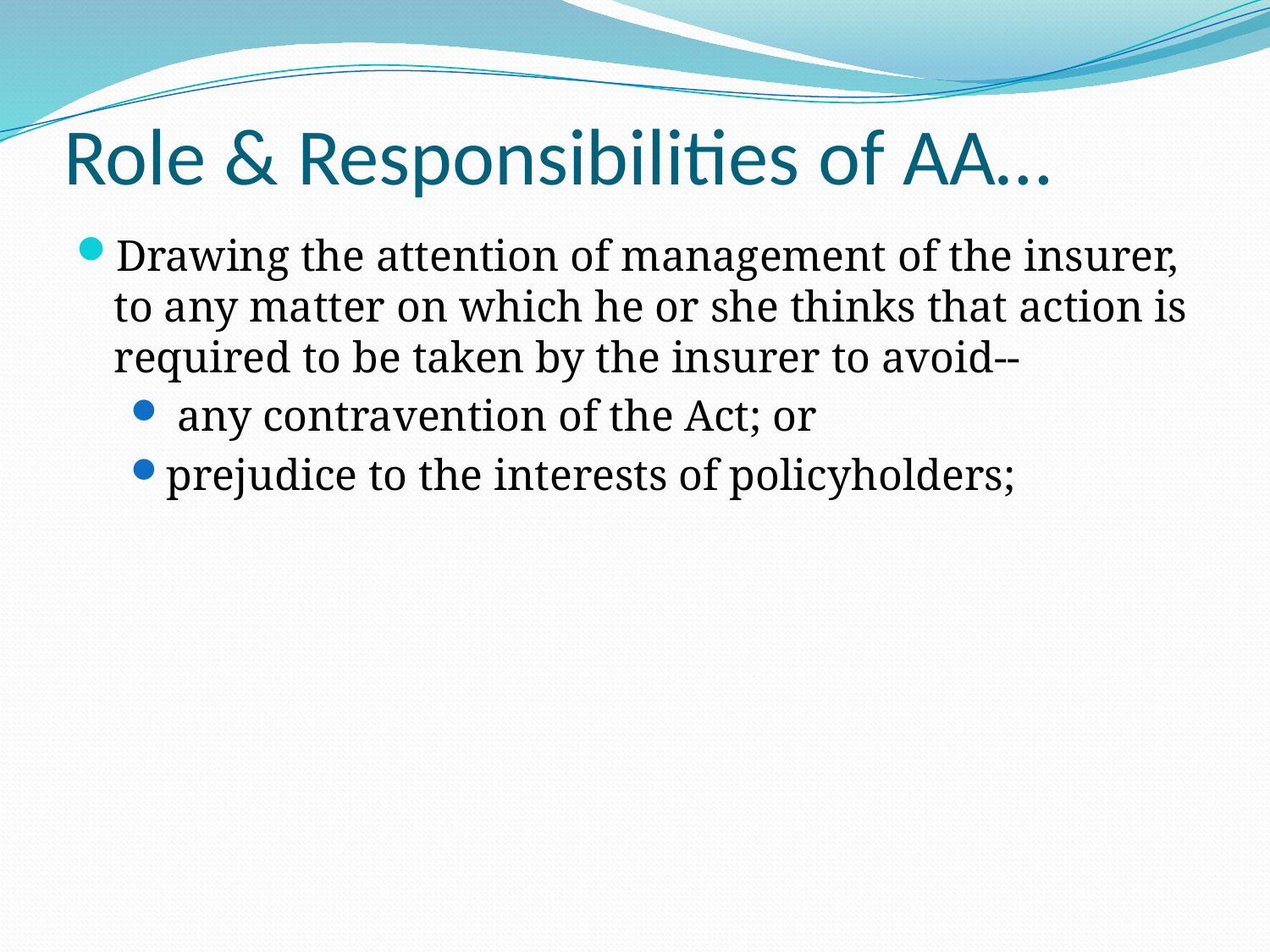

# Role & Responsibilities of AA…
Drawing the attention of management of the insurer, to any matter on which he or she thinks that action is required to be taken by the insurer to avoid--
 any contravention of the Act; or
prejudice to the interests of policyholders;